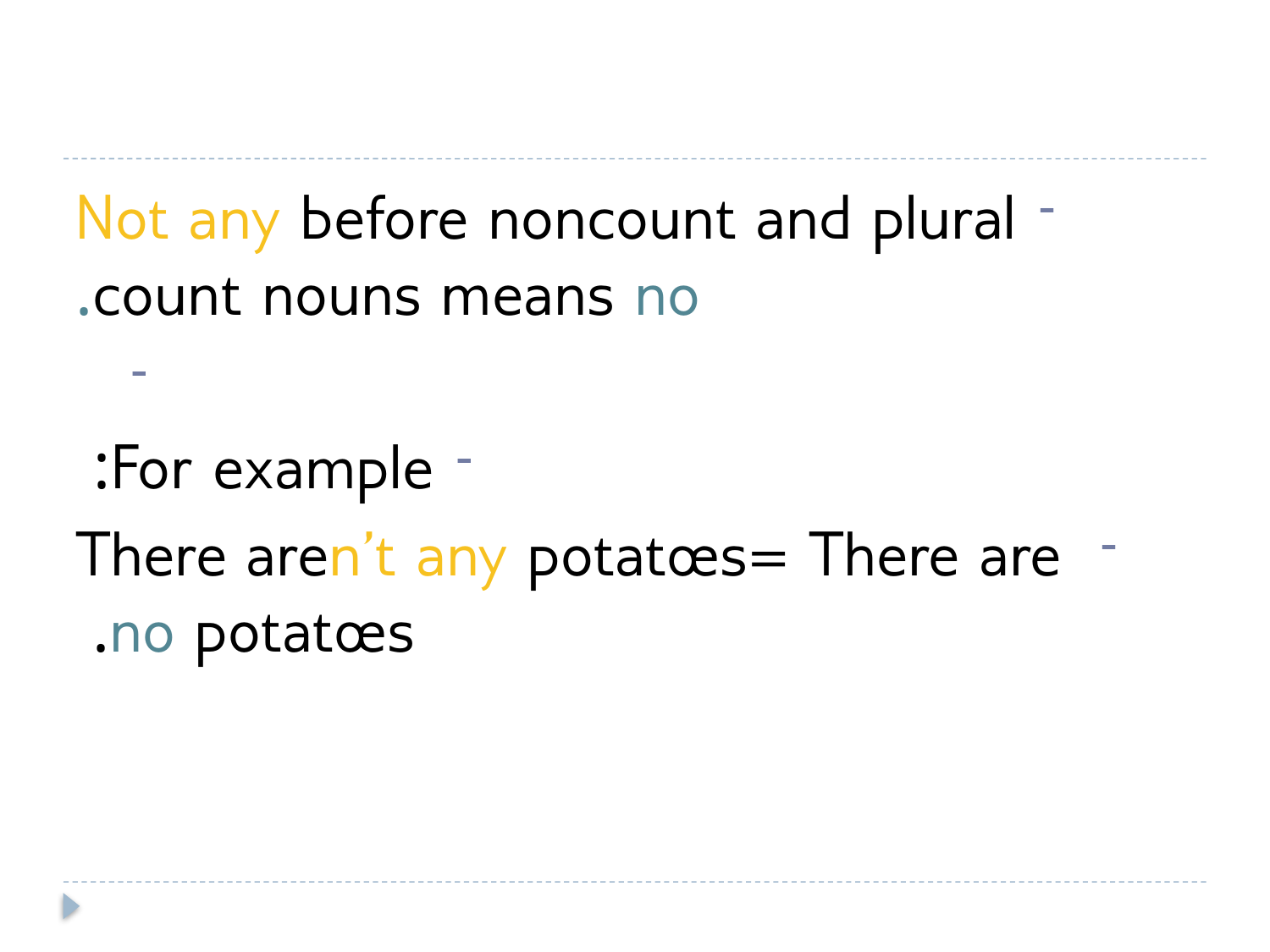

#
Not any before noncount and plural count nouns means no.

For example:
 There aren’t any potatoes= There are no potatoes.